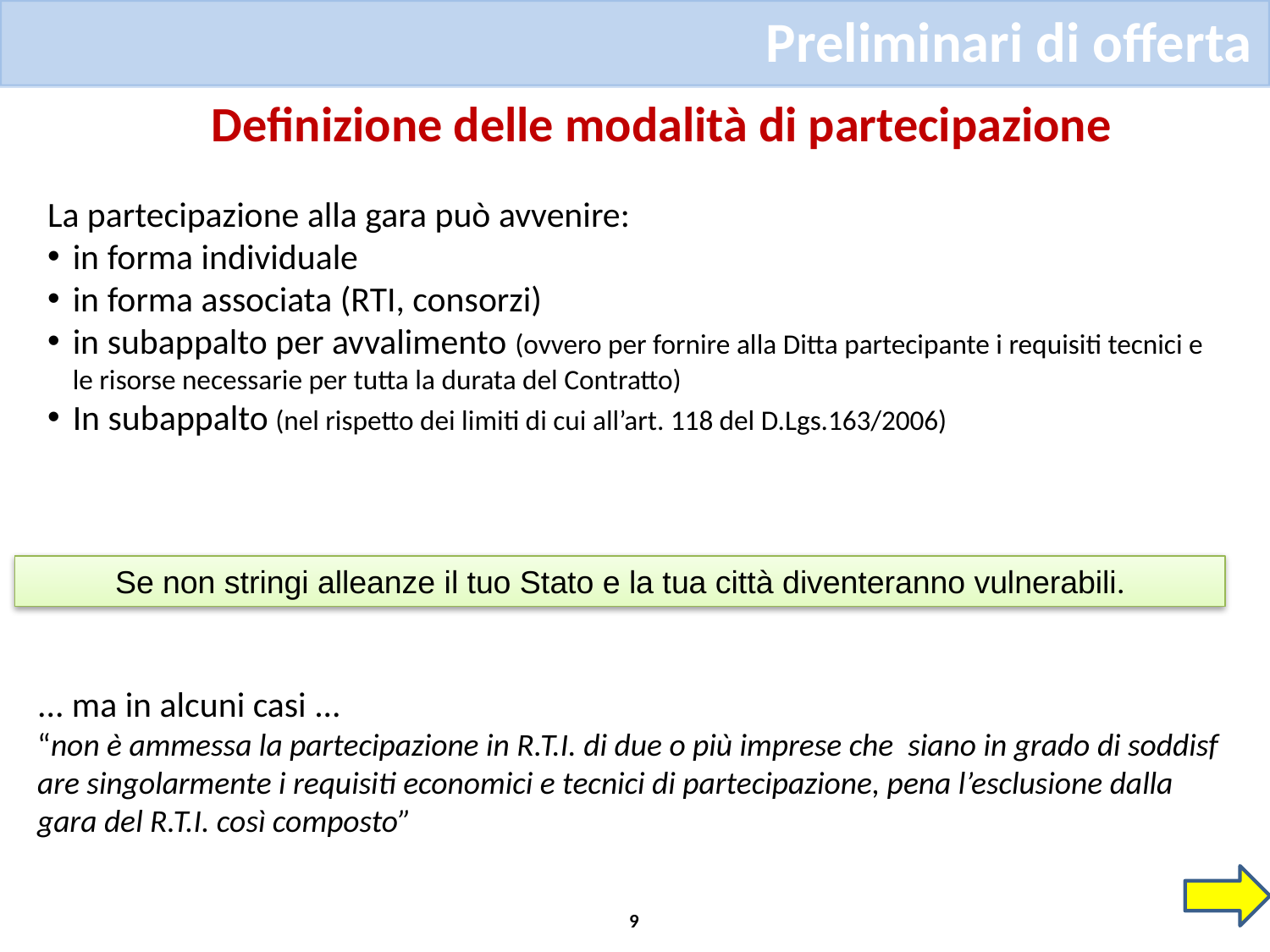

Preliminari di offerta
Definizione delle modalità di partecipazione
La partecipazione alla gara può avvenire:
in forma individuale
in forma associata (RTI, consorzi)
in subappalto per avvalimento (ovvero per fornire alla Ditta partecipante i requisiti tecnici e le risorse necessarie per tutta la durata del Contratto)
In subappalto (nel rispetto dei limiti di cui all’art. 118 del D.Lgs.163/2006)
Se non stringi alleanze il tuo Stato e la tua città diventeranno vulnerabili.
... ma in alcuni casi ...
“non è ammessa la partecipazione in R.T.I. di due o più imprese che  siano in grado di soddisf are singolarmente i requisiti economici e tecnici di partecipazione, pena l’esclusione dalla gara del R.T.I. così composto”

9